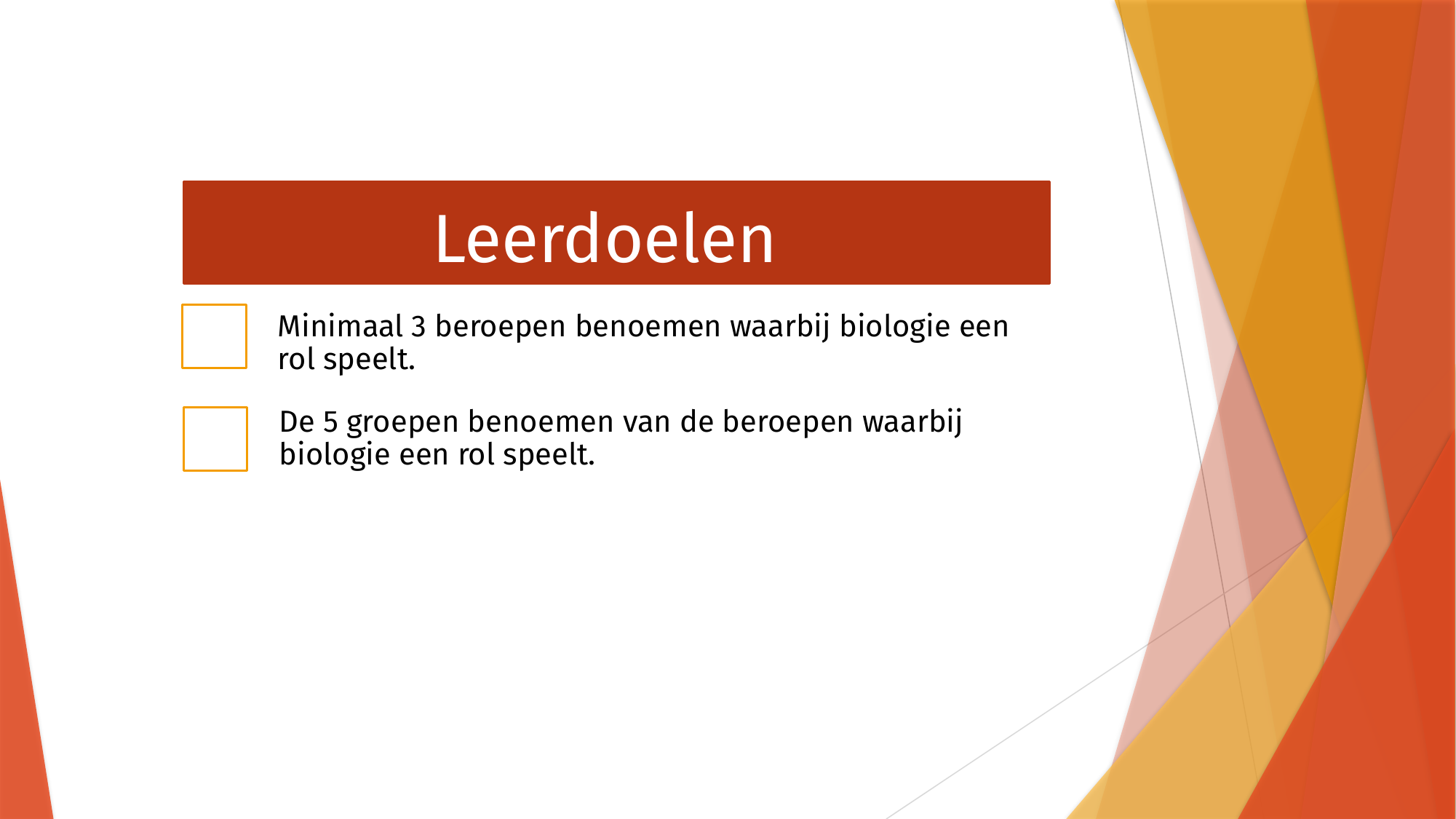

Leerdoelen

Minimaal 3 beroepen benoemen waarbij biologie een rol speelt.
De 5 groepen benoemen van de beroepen waarbij biologie een rol speelt.